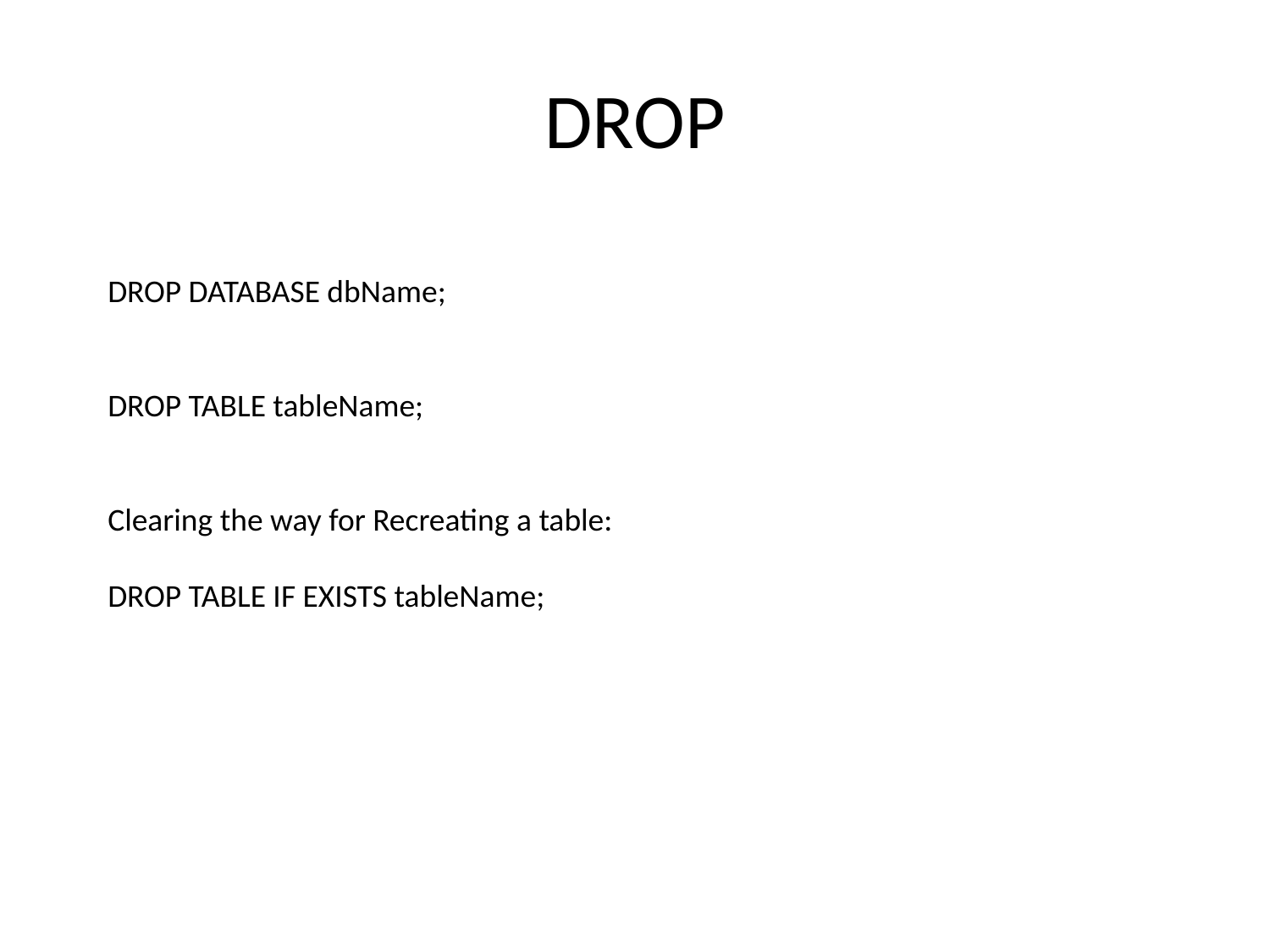

# DROP
DROP DATABASE dbName;

DROP TABLE tableName;

Clearing the way for Recreating a table:

DROP TABLE IF EXISTS tableName;